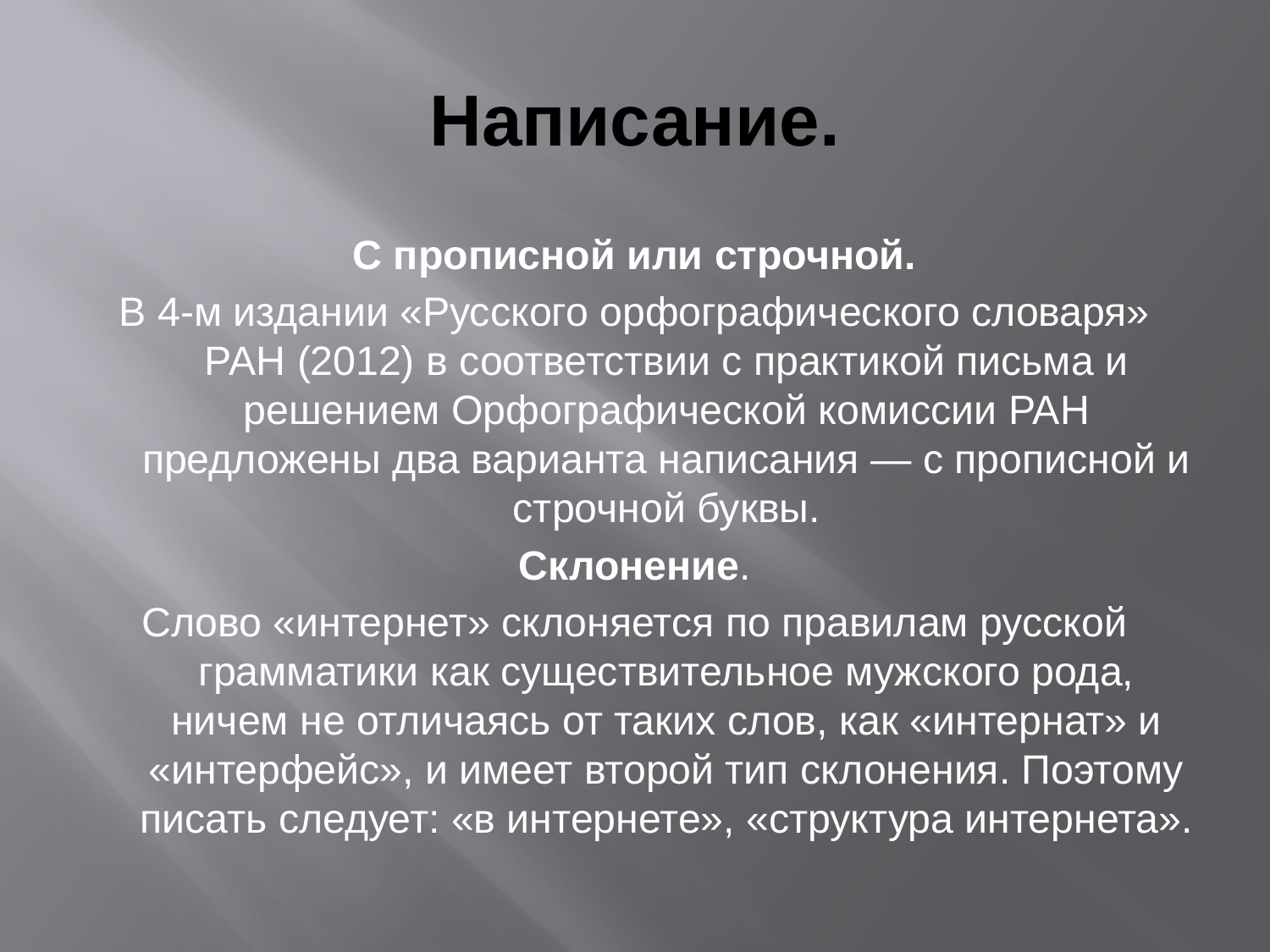

# Написание.
С прописной или строчной.
В 4-м издании «Русского орфографического словаря» РАН (2012) в соответствии с практикой письма и решением Орфографической комиссии РАН предложены два варианта написания — с прописной и строчной буквы.
Склонение.
Слово «интернет» склоняется по правилам русской грамматики как существительное мужского рода, ничем не отличаясь от таких слов, как «интернат» и «интерфейс», и имеет второй тип склонения. Поэтому писать следует: «в интернете», «структура интернета».